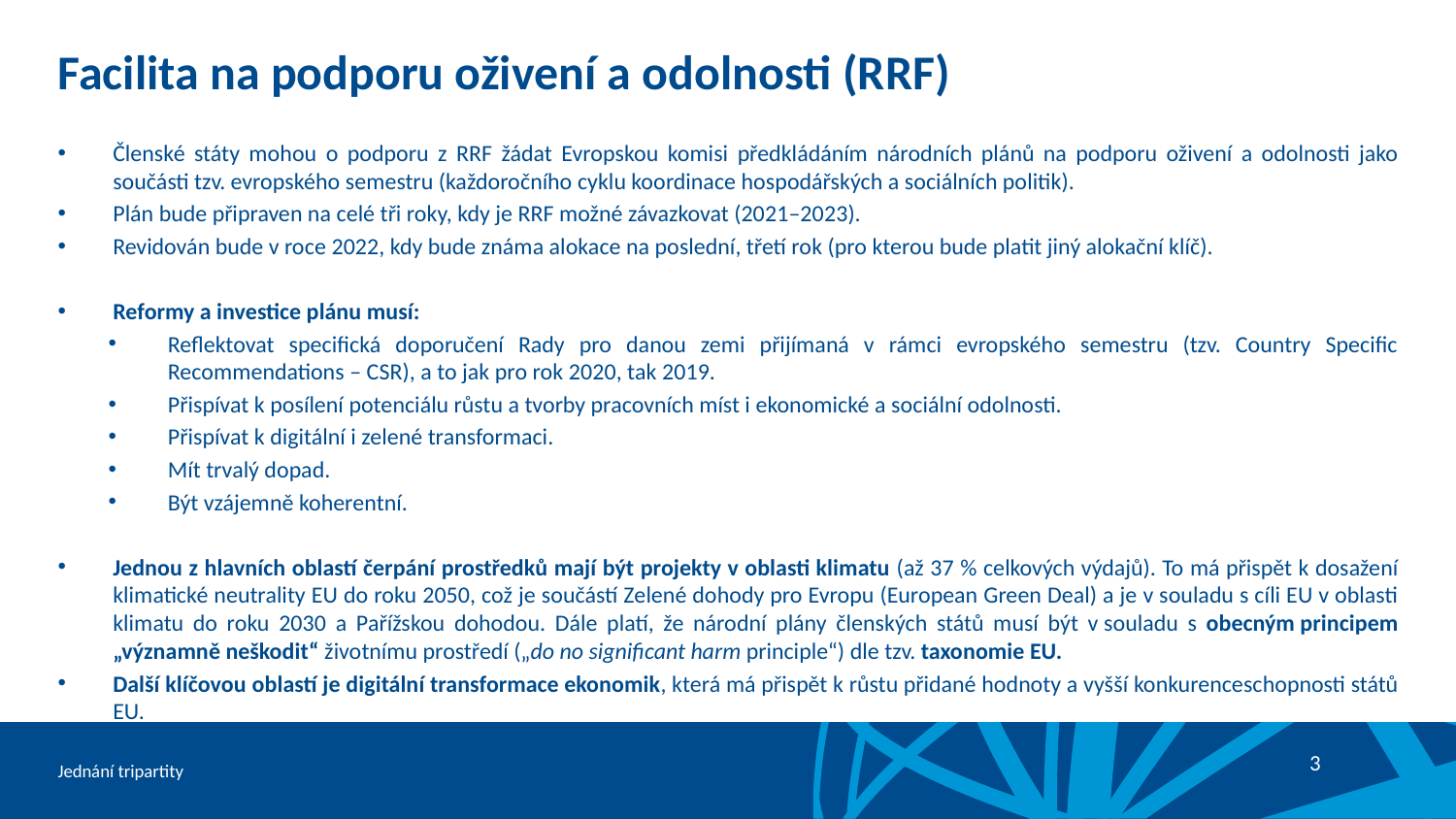

# Facilita na podporu oživení a odolnosti (RRF)
Členské státy mohou o podporu z RRF žádat Evropskou komisi předkládáním národních plánů na podporu oživení a odolnosti jako součásti tzv. evropského semestru (každoročního cyklu koordinace hospodářských a sociálních politik).
Plán bude připraven na celé tři roky, kdy je RRF možné závazkovat (2021–2023).
Revidován bude v roce 2022, kdy bude známa alokace na poslední, třetí rok (pro kterou bude platit jiný alokační klíč).

Reformy a investice plánu musí:
Reflektovat specifická doporučení Rady pro danou zemi přijímaná v rámci evropského semestru (tzv. Country Specific Recommendations – CSR), a to jak pro rok 2020, tak 2019.
Přispívat k posílení potenciálu růstu a tvorby pracovních míst i ekonomické a sociální odolnosti.
Přispívat k digitální i zelené transformaci.
Mít trvalý dopad.
Být vzájemně koherentní.

Jednou z hlavních oblastí čerpání prostředků mají být projekty v oblasti klimatu (až 37 % celkových výdajů). To má přispět k dosažení klimatické neutrality EU do roku 2050, což je součástí Zelené dohody pro Evropu (European Green Deal) a je v souladu s cíli EU v oblasti klimatu do roku 2030 a Pařížskou dohodou. Dále platí, že národní plány členských států musí být v souladu s obecným principem „významně neškodit“ životnímu prostředí („do no significant harm principle“) dle tzv. taxonomie EU.
Další klíčovou oblastí je digitální transformace ekonomik, která má přispět k růstu přidané hodnoty a vyšší konkurenceschopnosti států EU.